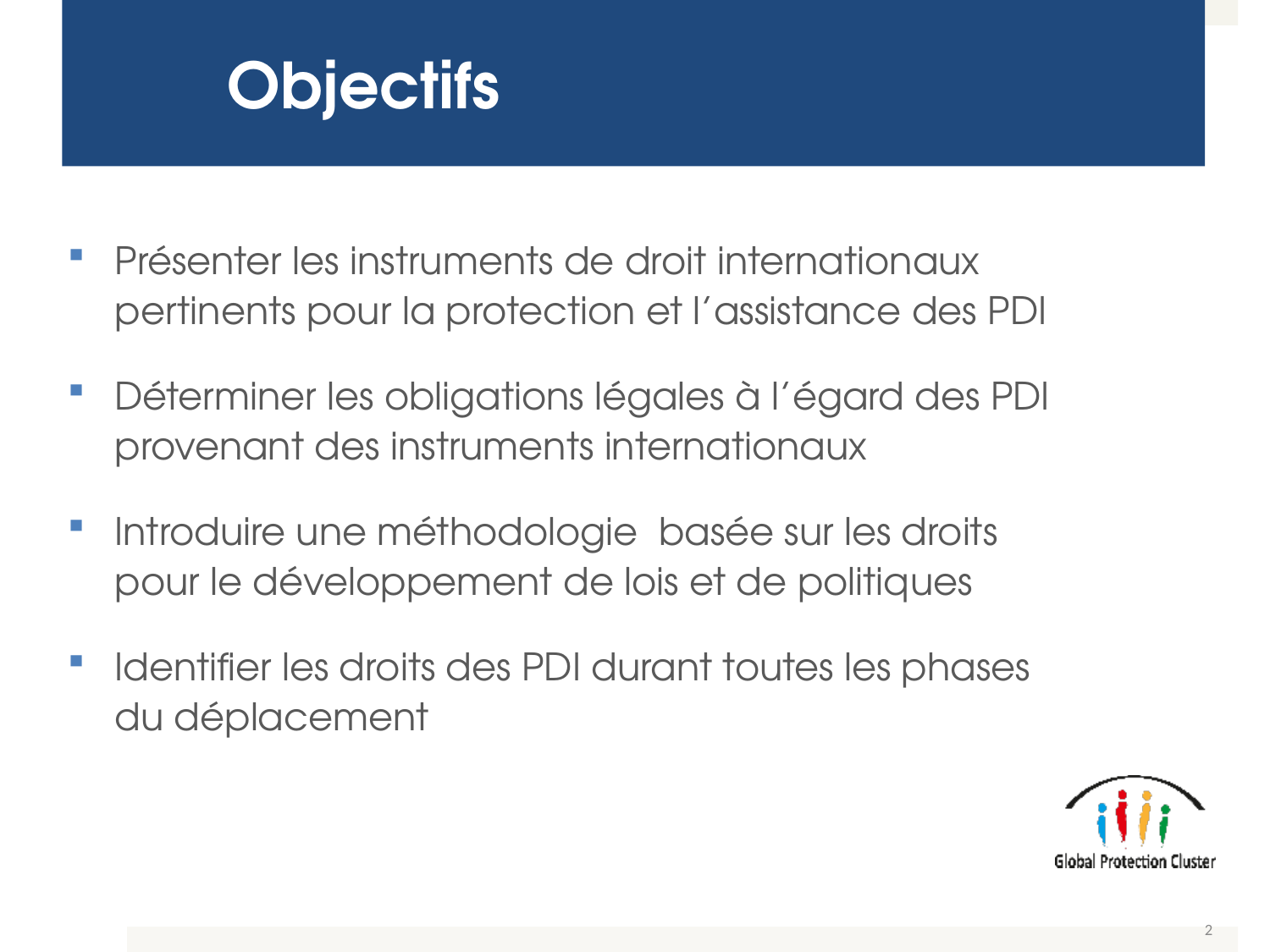

# Objectifs
Présenter les instruments de droit internationaux pertinents pour la protection et l’assistance des PDI
Déterminer les obligations légales à l’égard des PDI provenant des instruments internationaux
Introduire une méthodologie  basée sur les droits pour le développement de lois et de politiques
Identifier les droits des PDI durant toutes les phases du déplacement